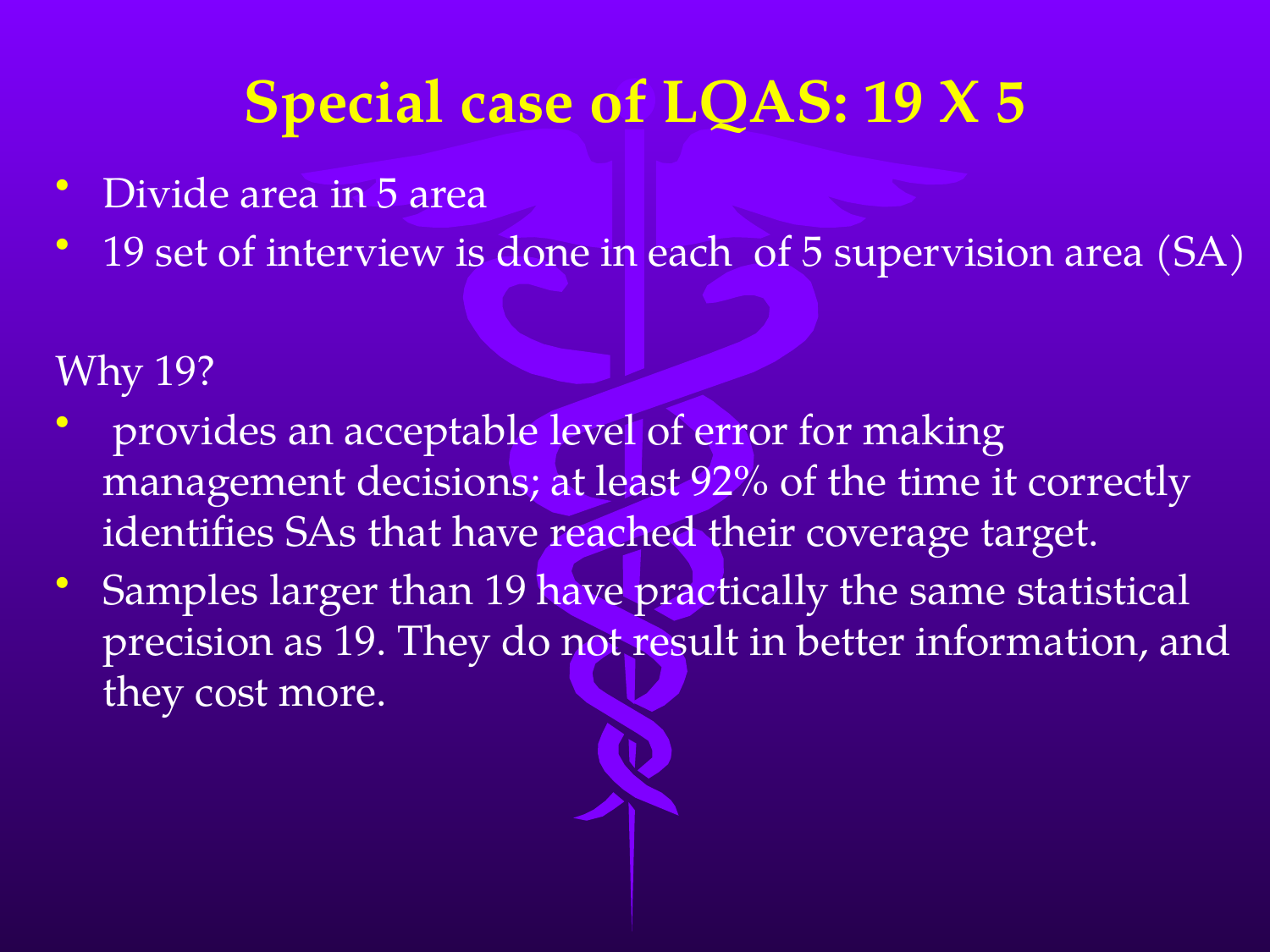

# Special case of LQAS: 19 X 5
Divide area in 5 area
19 set of interview is done in each  of 5 supervision area (SA)

Why 19?
 provides an acceptable level of error for making management decisions; at least 92% of the time it correctly identifies SAs that have reached their coverage target.
Samples larger than 19 have practically the same statistical precision as 19. They do not result in better information, and they cost more.